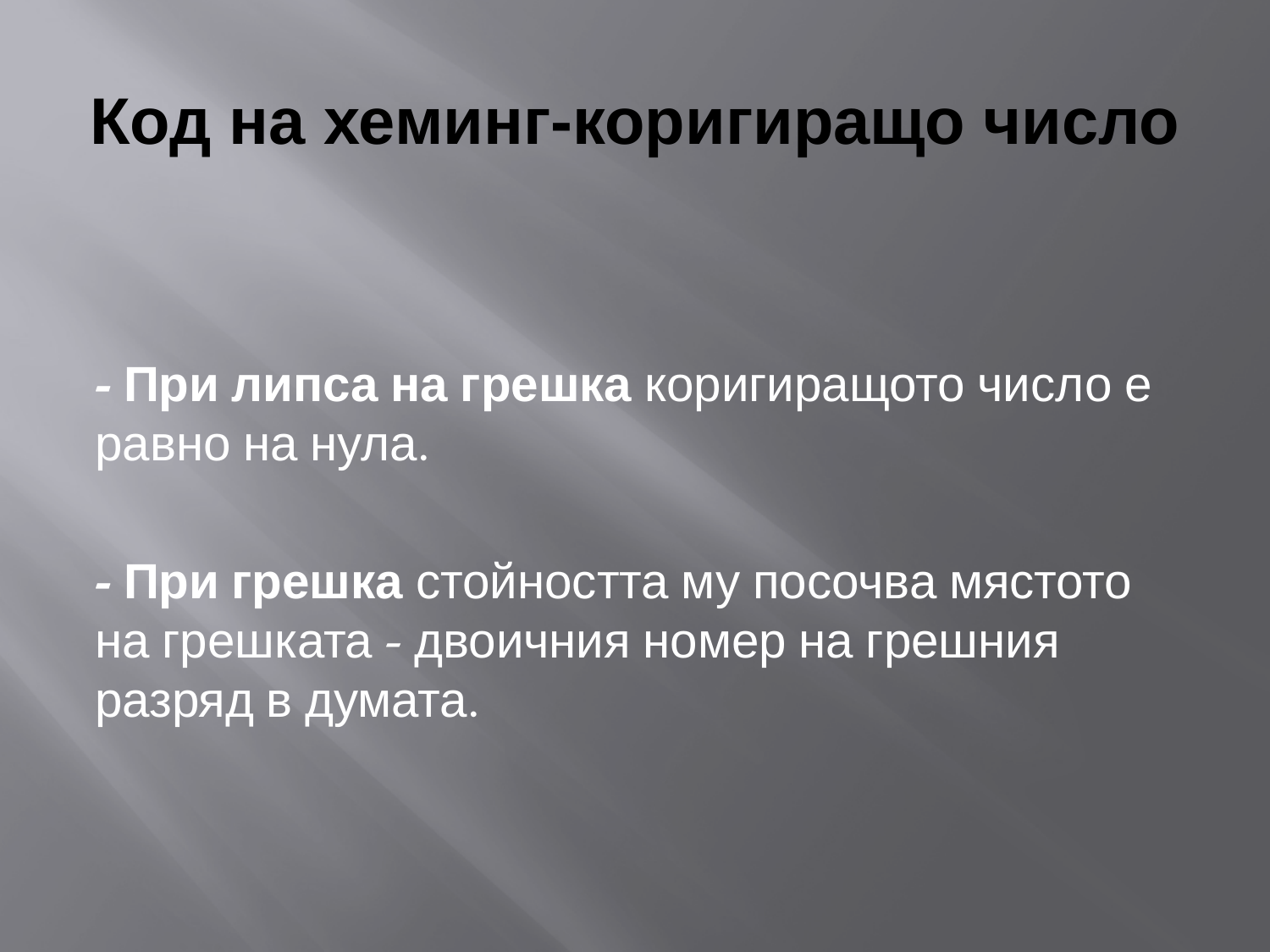

# Код на хеминг-коригиращо число
- При липса на грешка коригиращото число е равно на нула.

- При грешка стойността му посочва мястото на грешката - двоичния номер на грешния разряд в думата.